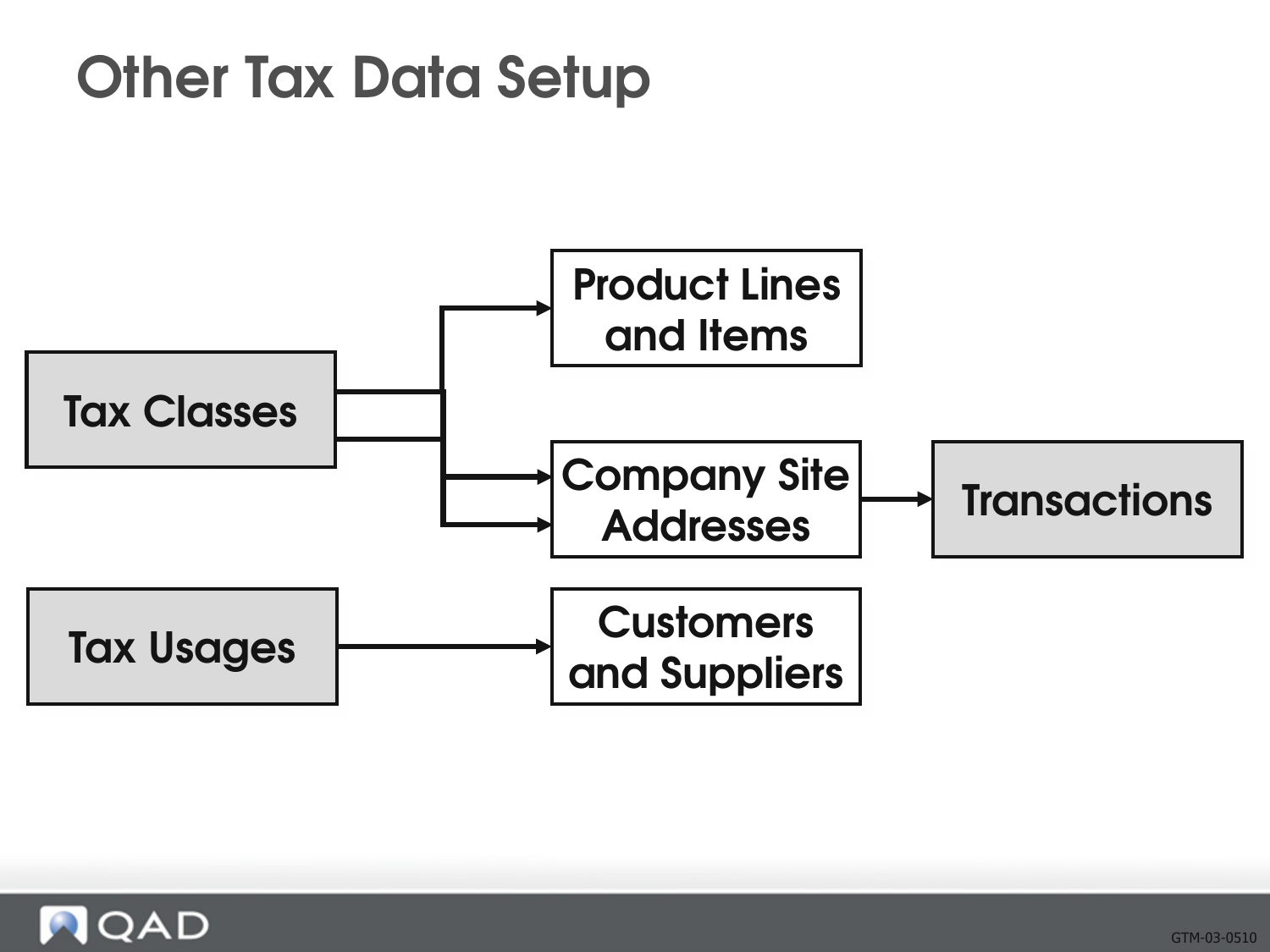

# Other Tax Data Setup
Product Lines
and Items
Tax Classes

Company Site
Addresses
Transactions

Tax Usages
Customers
and Suppliers
GTM-03-0510